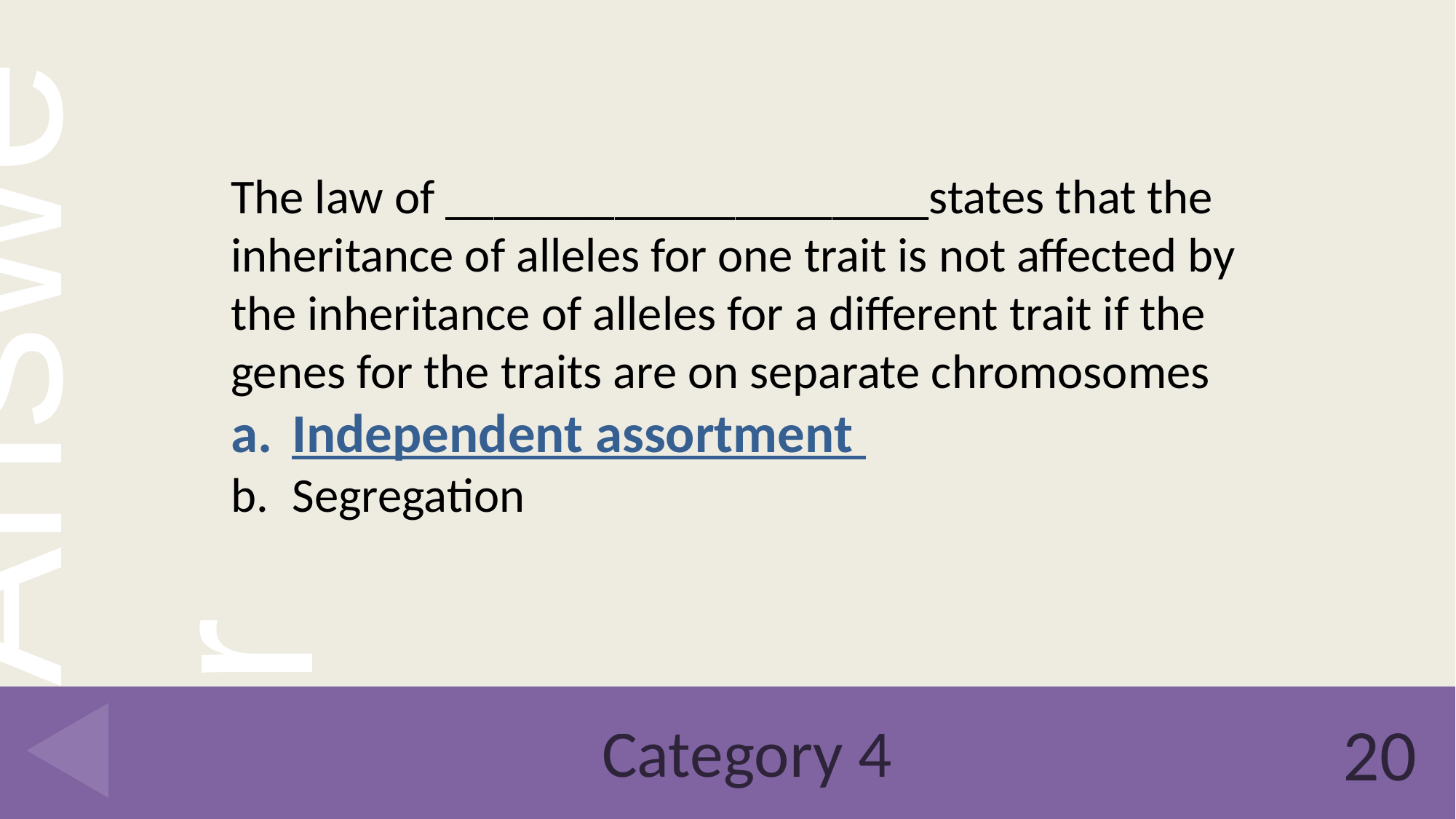

The law of ____________________states that the inheritance of alleles for one trait is not affected by the inheritance of alleles for a different trait if the genes for the traits are on separate chromosomes
Independent assortment
Segregation
# Category 4
20